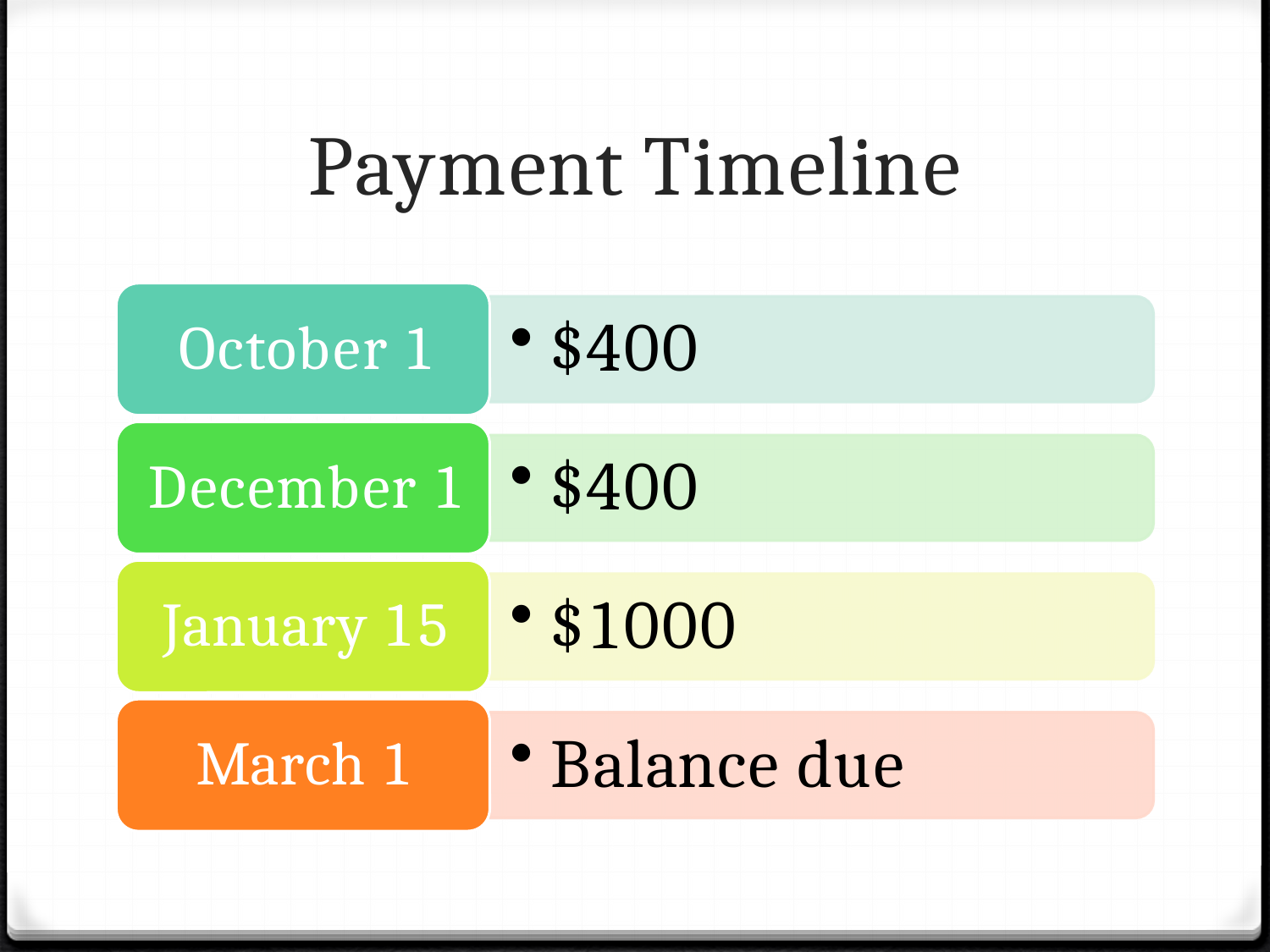

# Payment Timeline
$400
October 1
$400
December 1
$1000
January 15
Balance due
March 1